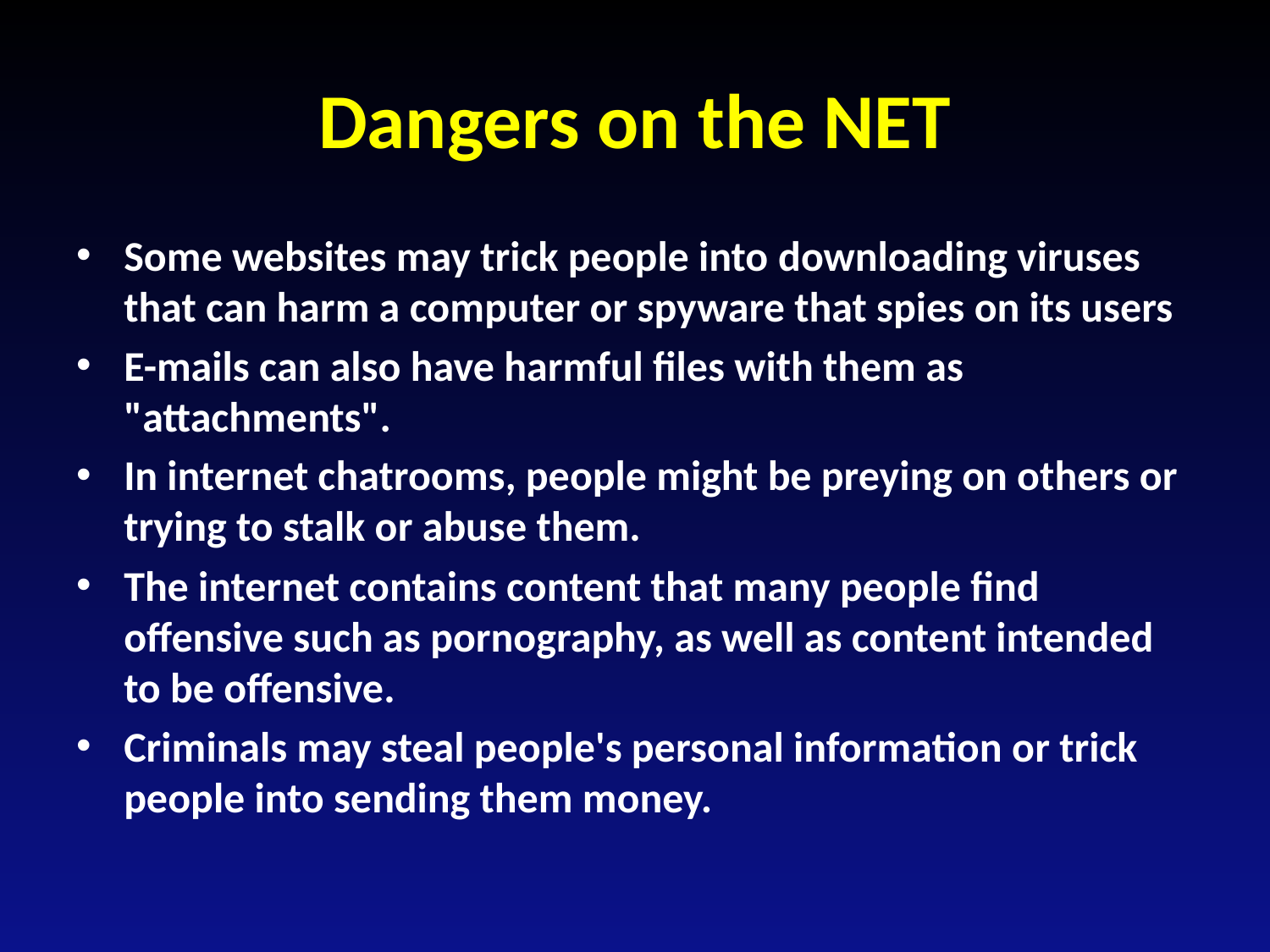

# Dangers on the NET
Some websites may trick people into downloading viruses that can harm a computer or spyware that spies on its users
E-mails can also have harmful files with them as "attachments".
In internet chatrooms, people might be preying on others or trying to stalk or abuse them.
The internet contains content that many people find offensive such as pornography, as well as content intended to be offensive.
Criminals may steal people's personal information or trick people into sending them money.